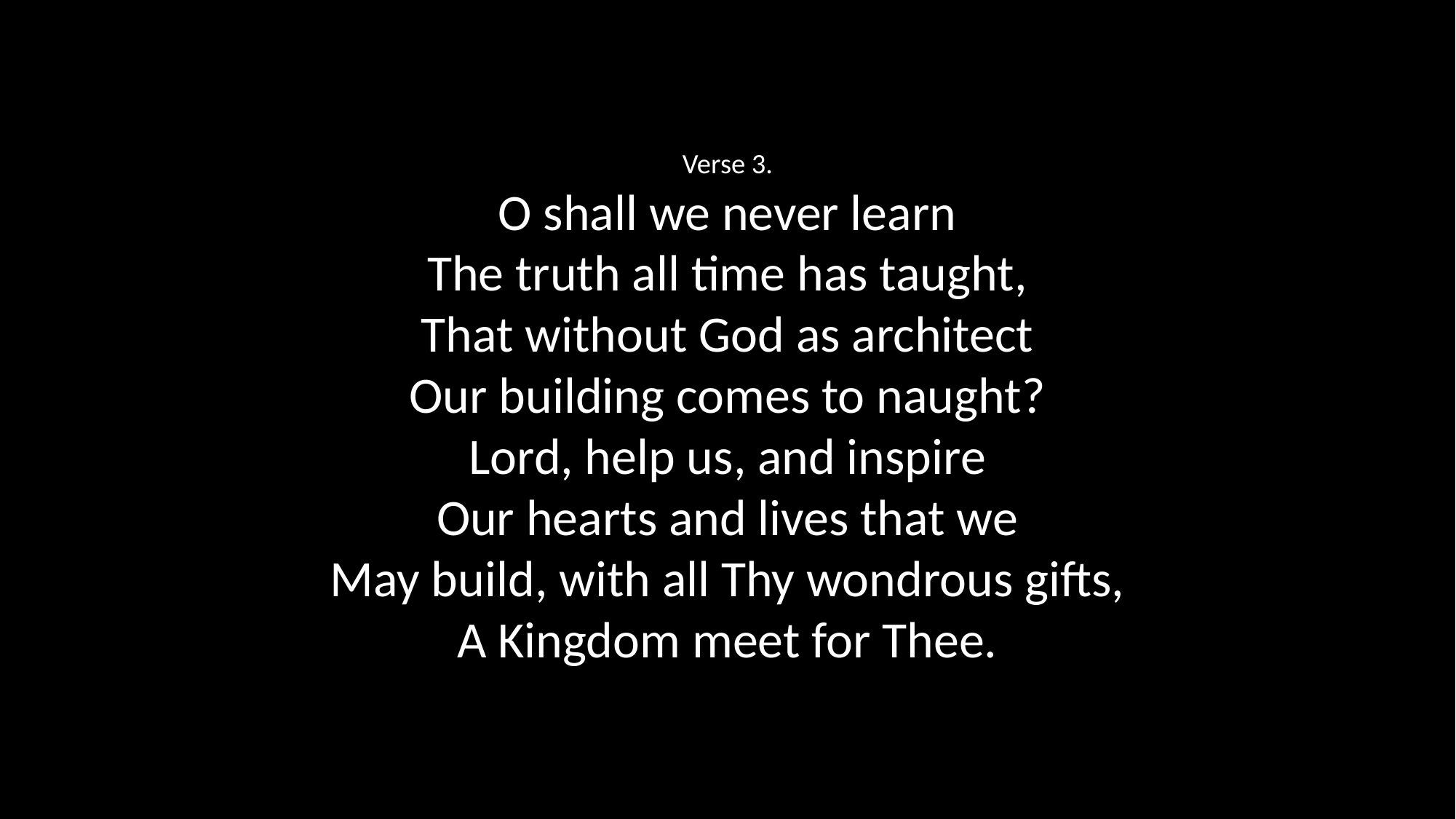

Verse 3.
O shall we never learn
The truth all time has taught,
That without God as architect
Our building comes to naught?
Lord, help us, and inspire
Our hearts and lives that we
May build, with all Thy wondrous gifts,
A Kingdom meet for Thee.